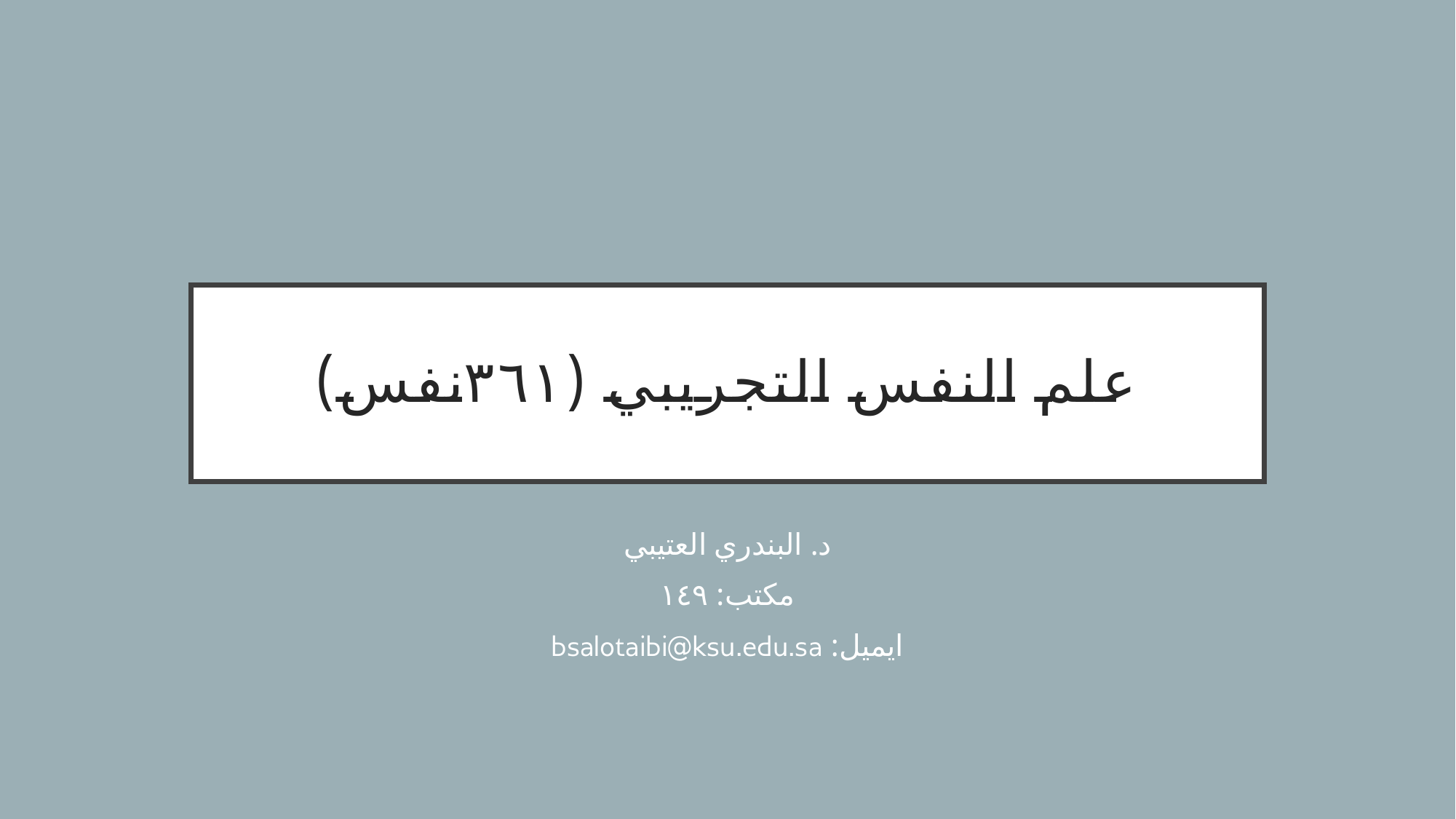

# علم النفس التجريبي (٣٦١نفس)
د. البندري العتيبي
مكتب: ١٤٩
ايميل: bsalotaibi@ksu.edu.sa